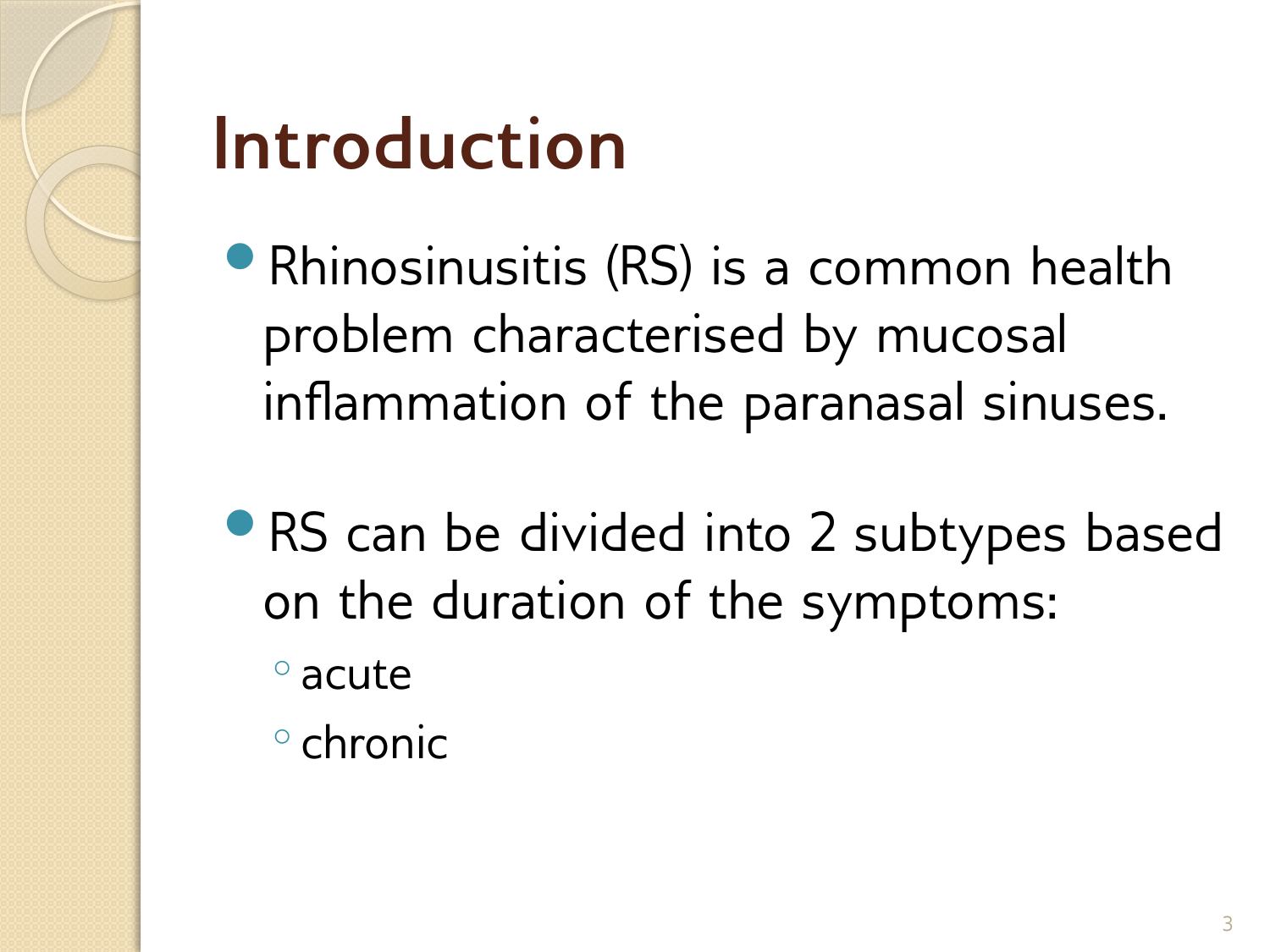

# Introduction
Rhinosinusitis (RS) is a common health problem characterised by mucosal inflammation of the paranasal sinuses.

RS can be divided into 2 subtypes based on the duration of the symptoms:
acute
chronic
3